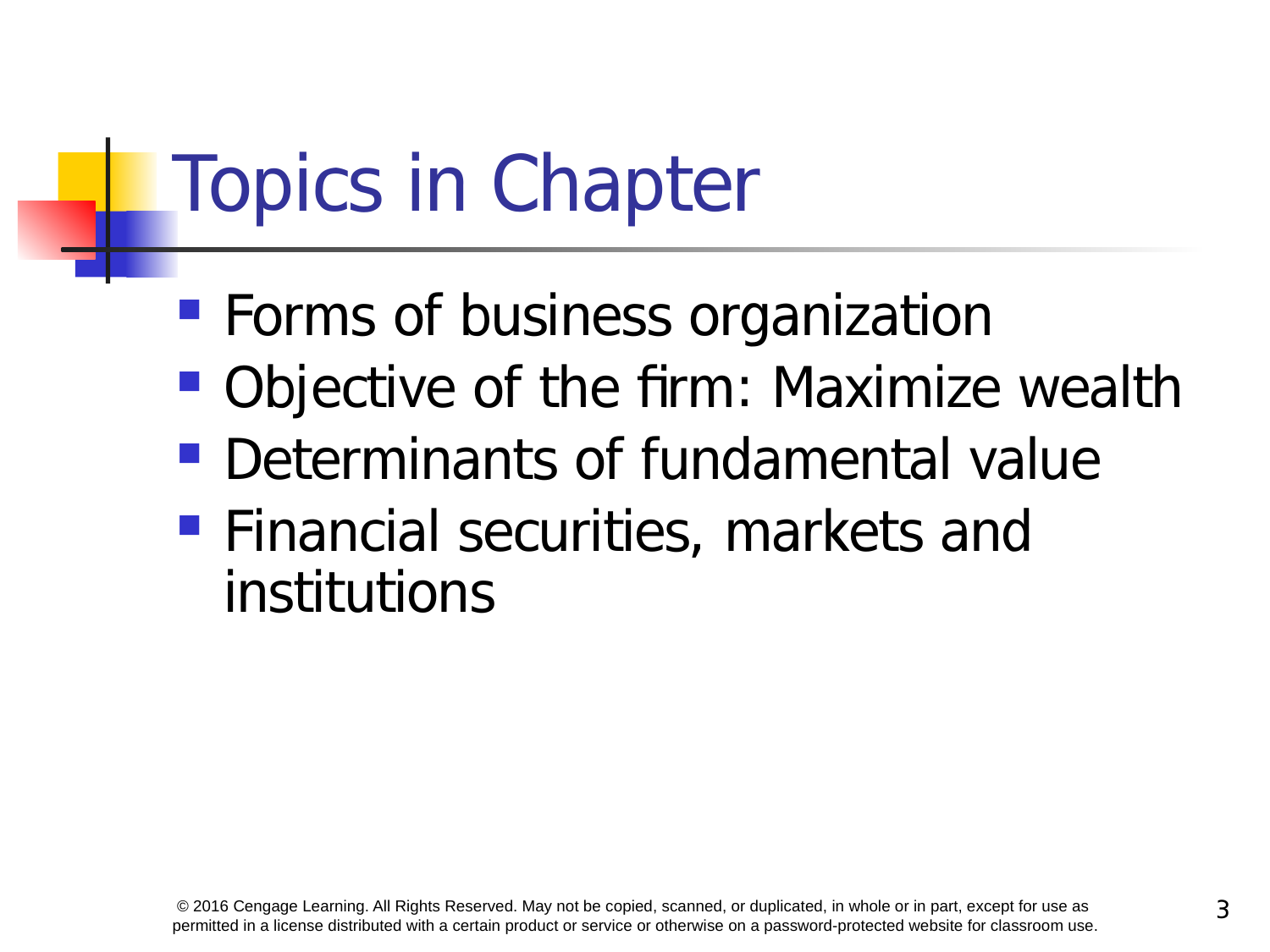

# Topics in Chapter
Forms of business organization
Objective of the firm: Maximize wealth
Determinants of fundamental value
Financial securities, markets and institutions

3